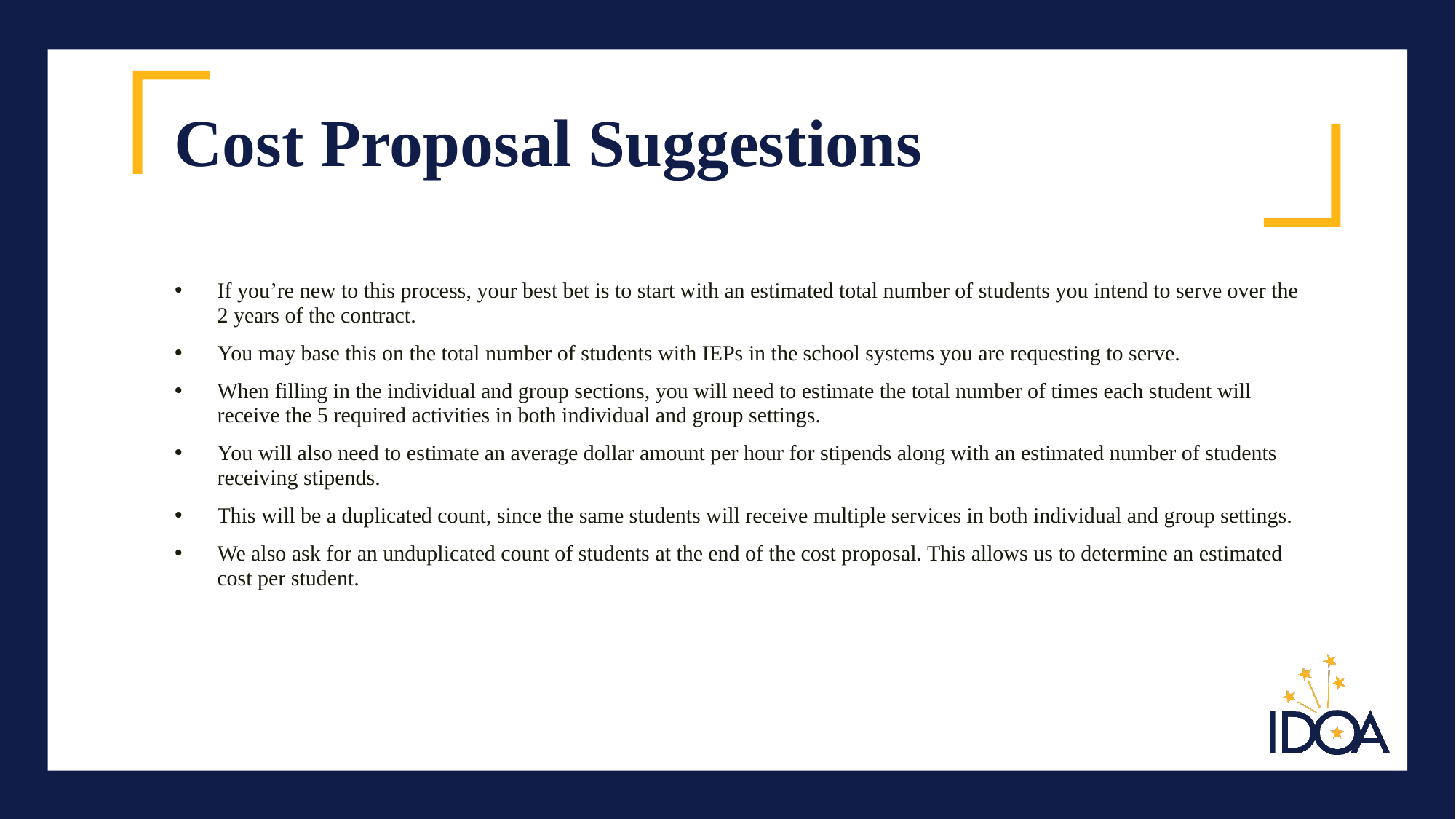

# Cost Proposal Suggestions
If you’re new to this process, your best bet is to start with an estimated total number of students you intend to serve over the 2 years of the contract.
You may base this on the total number of students with IEPs in the school systems you are requesting to serve.
When filling in the individual and group sections, you will need to estimate the total number of times each student will receive the 5 required activities in both individual and group settings.
You will also need to estimate an average dollar amount per hour for stipends along with an estimated number of students receiving stipends.
This will be a duplicated count, since the same students will receive multiple services in both individual and group settings.
We also ask for an unduplicated count of students at the end of the cost proposal. This allows us to determine an estimated cost per student.